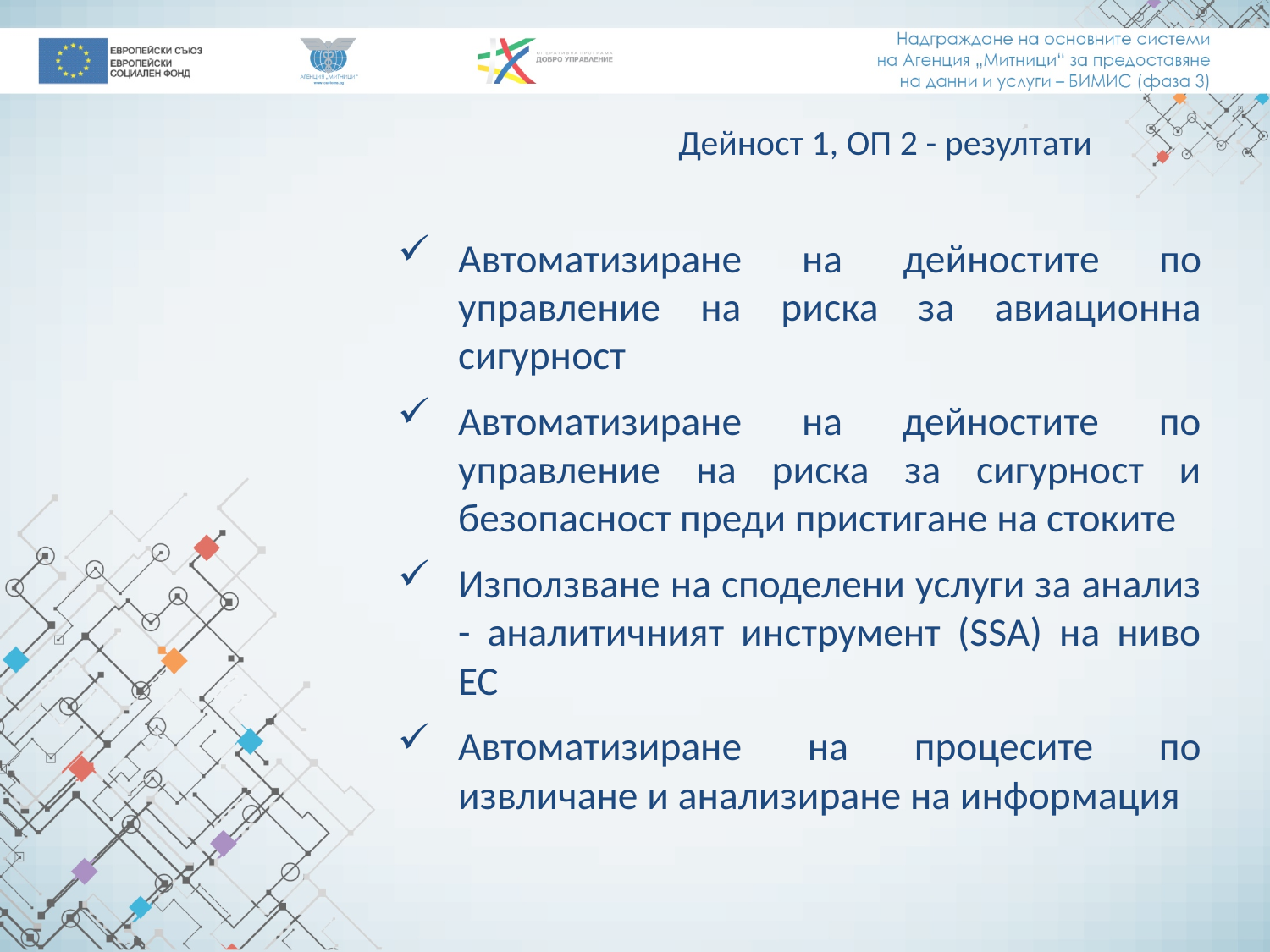

# Дейност 1, ОП 2 - резултати
Автоматизиране на дейностите по управление на риска за авиационна сигурност
Автоматизиране на дейностите по управление на риска за сигурност и безопасност преди пристигане на стоките
Използване на споделени услуги за анализ - аналитичният инструмент (SSA) на ниво ЕС
Автоматизиране на процесите по извличане и анализиране на информация